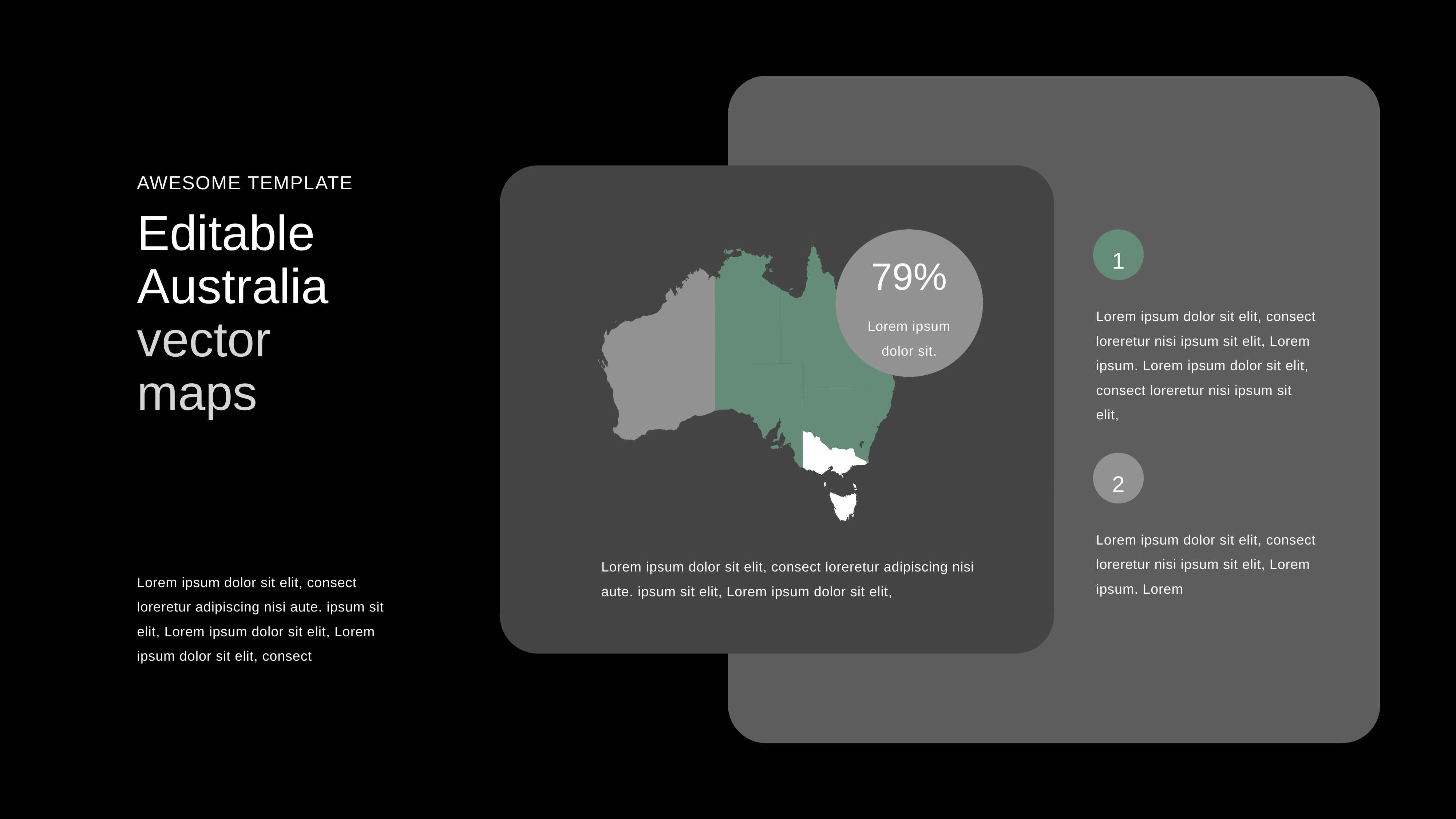

Awesome template

Editable Australia vector
maps

79%
Lorem ipsum dolor sit.

1
Lorem ipsum dolor sit elit, consect loreretur nisi ipsum sit elit, Lorem ipsum. Lorem ipsum dolor sit elit, consect loreretur nisi ipsum sit elit,

2
Lorem ipsum dolor sit elit, consect loreretur nisi ipsum sit elit, Lorem ipsum. Lorem
Lorem ipsum dolor sit elit, consect loreretur adipiscing nisi aute. ipsum sit elit, Lorem ipsum dolor sit elit,
Lorem ipsum dolor sit elit, consect loreretur adipiscing nisi aute. ipsum sit elit, Lorem ipsum dolor sit elit, Lorem ipsum dolor sit elit, consect